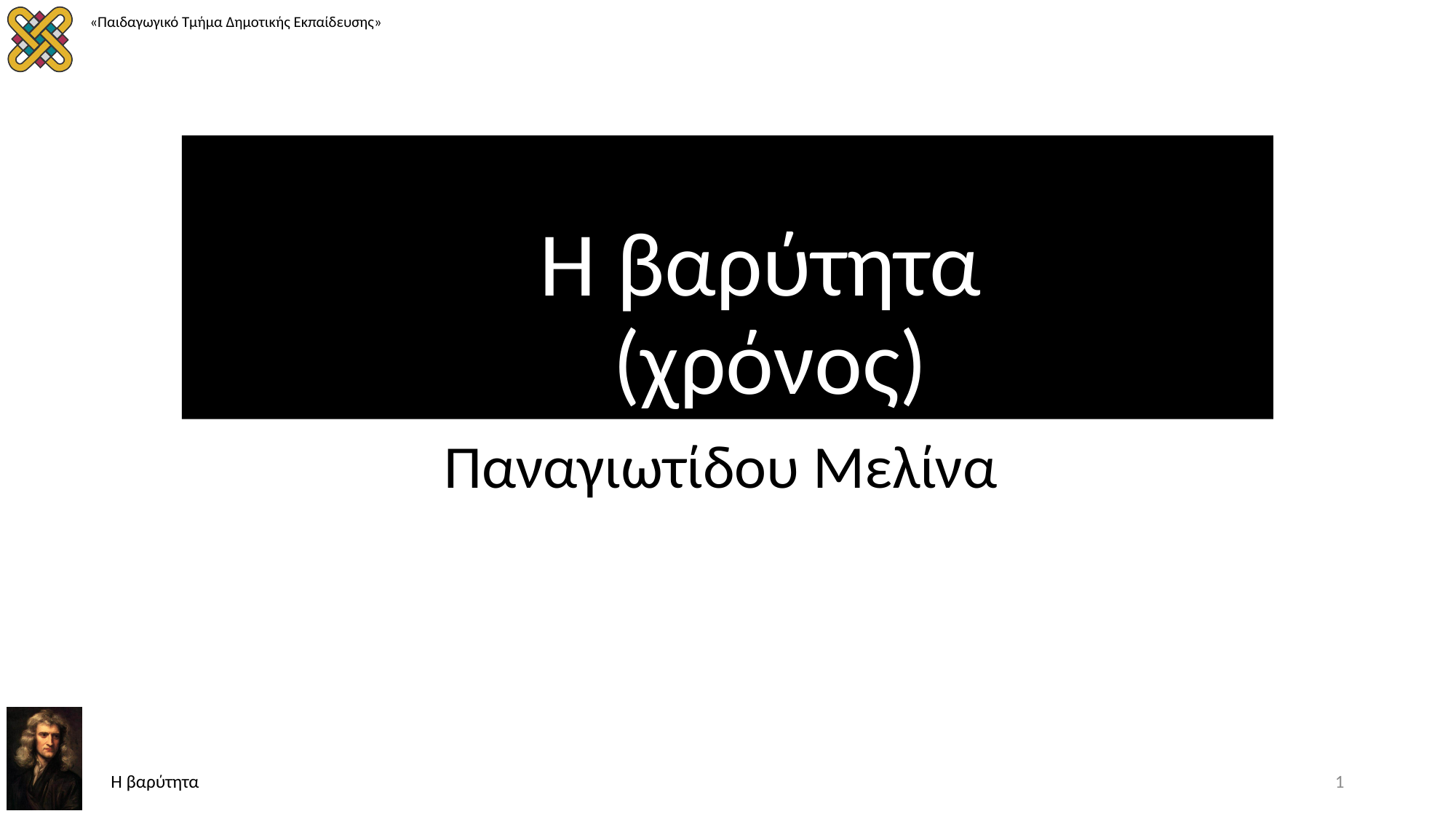

# Η βαρύτητα (χρόνος)
Παναγιωτίδου Μελίνα
H βαρύτητα
1